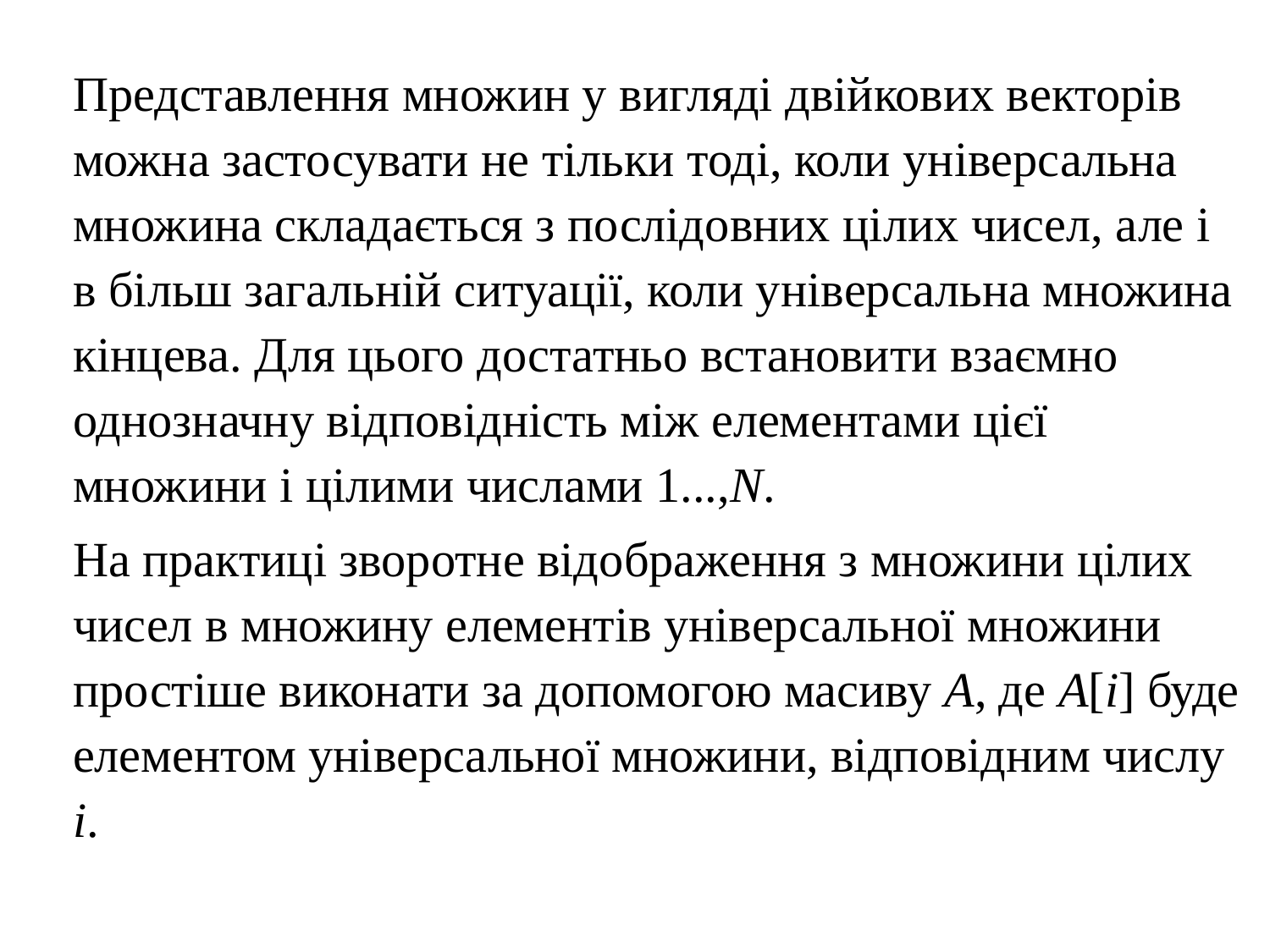

Представлення множин у вигляді двійкових векторів можна застосувати не тільки тоді, коли універсальна множина складається з послідовних цілих чисел, але і в більш загальній ситуації, коли універсальна множина кінцева. Для цього достатньо встановити взаємно однозначну відповідність між елементами цієї множини і цілими числами 1...,N.
	На практиці зворотне відображення з множини цілих чисел в множину елементів універсальної множини простіше виконати за допомогою масиву А, де A[i] буде елементом універсальної множини, відповідним числу i.